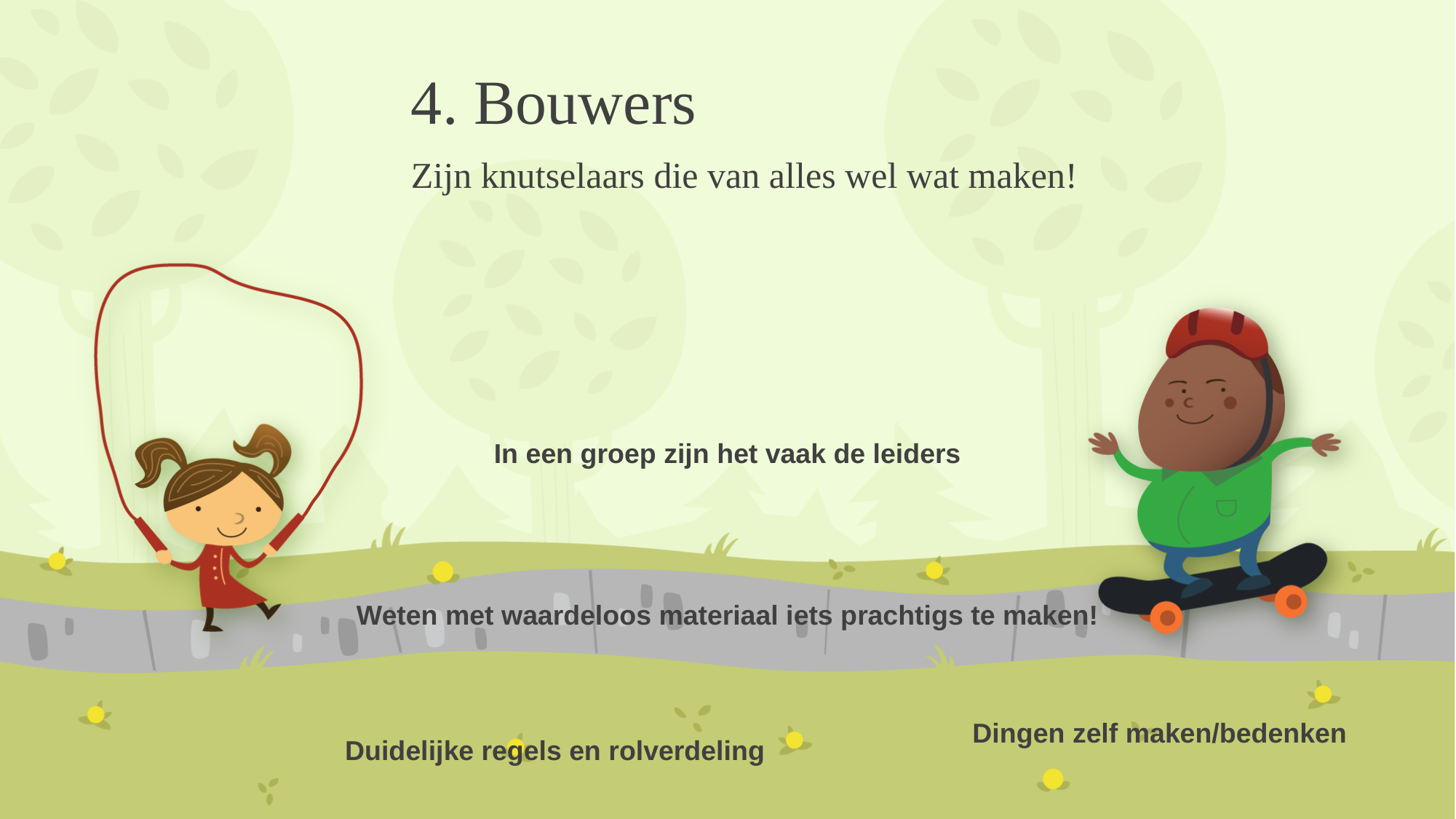

# 4. Bouwers
Zijn knutselaars die van alles wel wat maken!
In een groep zijn het vaak de leiders
Weten met waardeloos materiaal iets prachtigs te maken!
Dingen zelf maken/bedenken
Duidelijke regels en rolverdeling